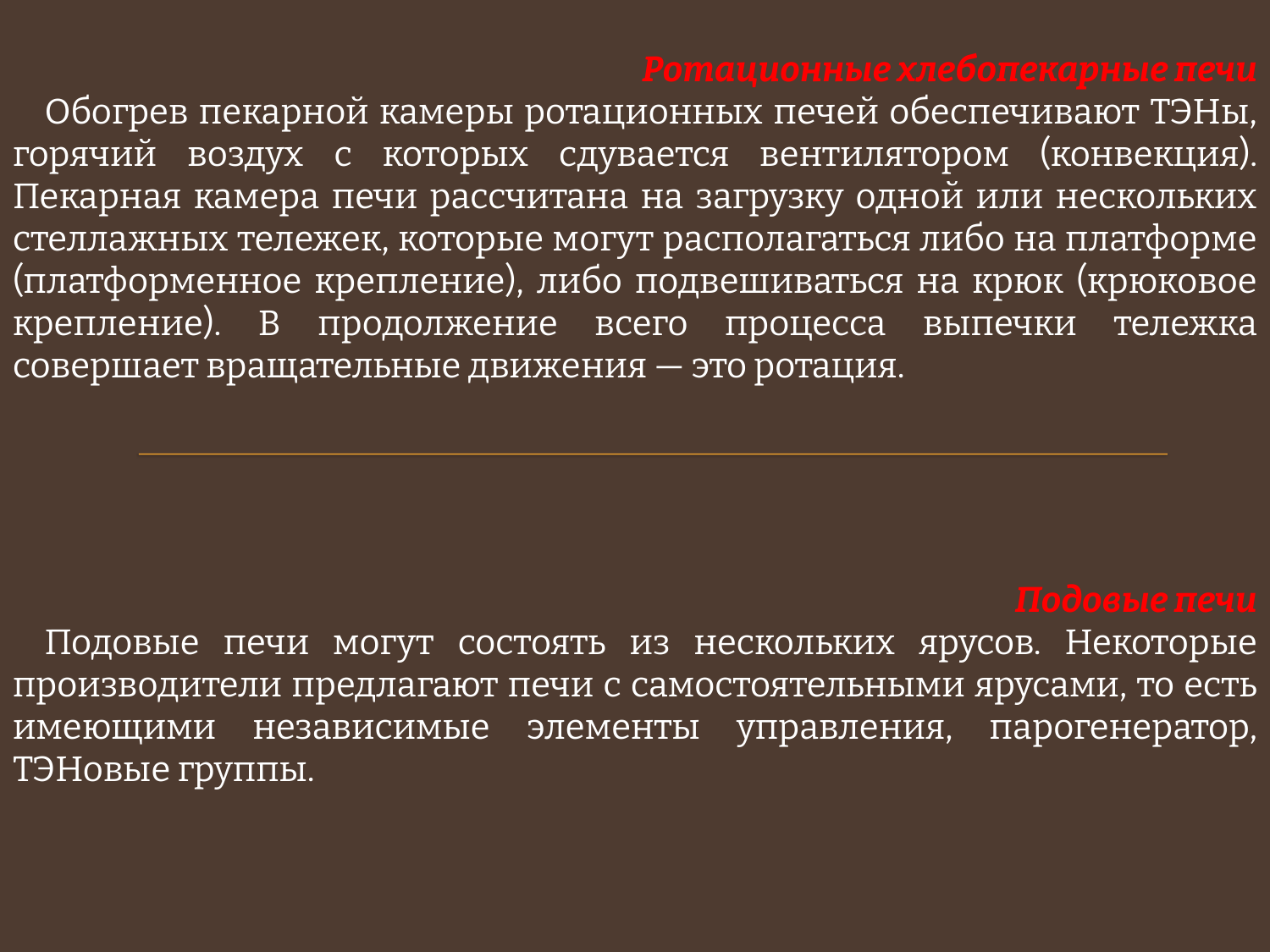

Ротационные хлебопекарные печи
Обогрев пекарной камеры ротационных печей обеспечивают ТЭНы, горячий воздух с которых сдувается вентилятором (конвекция). Пекарная камера печи рассчитана на загрузку одной или нескольких стеллажных тележек, которые могут располагаться либо на платформе (платформенное крепление), либо подвешиваться на крюк (крюковое крепление). В продолжение всего процесса выпечки тележка совершает вращательные движения — это ротация.

Подовые печи
Подовые печи могут состоять из нескольких ярусов. Некоторые производители предлагают печи с самостоятельными ярусами, то есть имеющими независимые элементы управления, парогенератор, ТЭНовые группы.